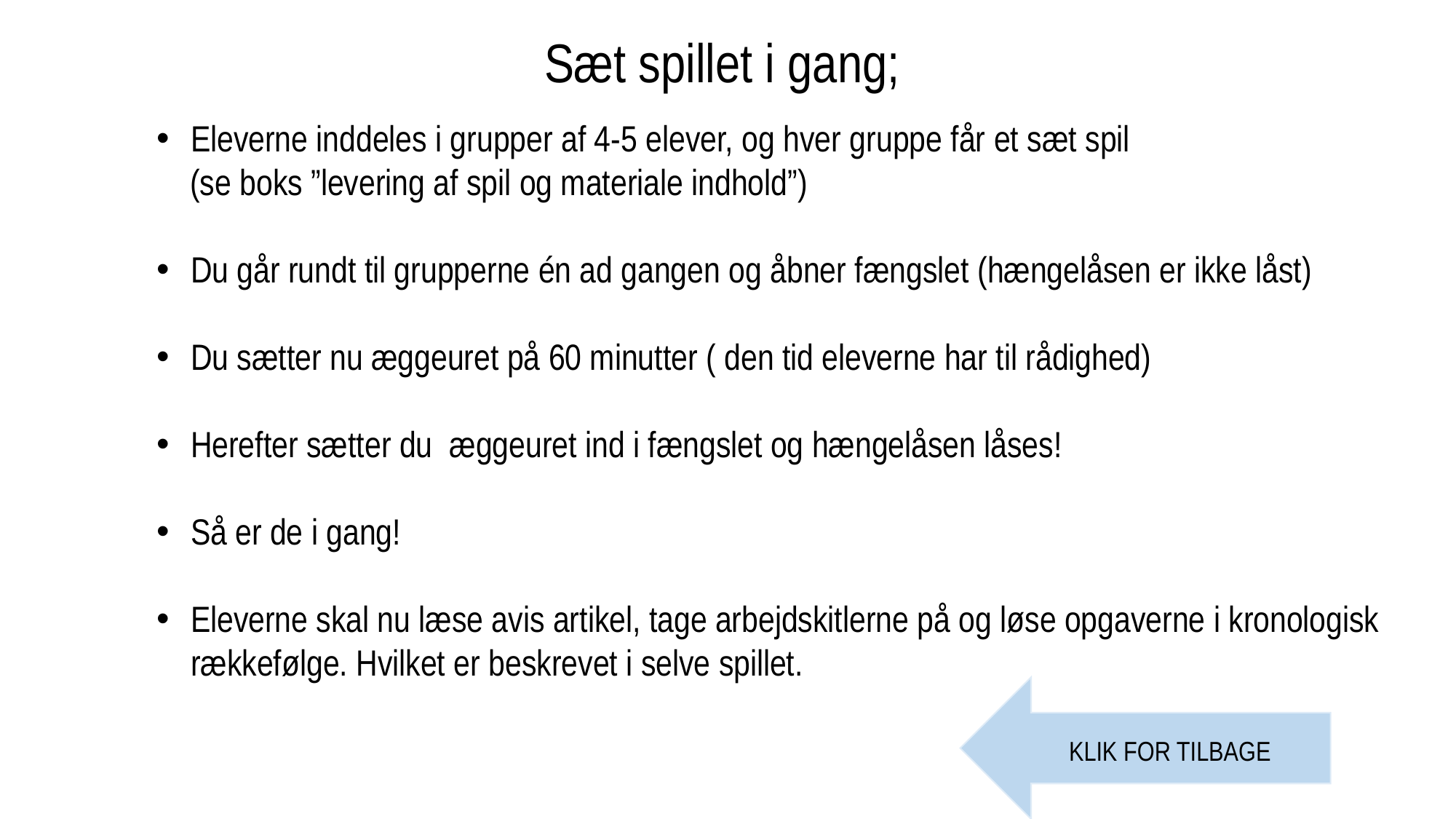

Sæt spillet i gang;

Eleverne inddeles i grupper af 4-5 elever, og hver gruppe får et sæt spil
    (se boks ”levering af spil og materiale indhold”)

Du går rundt til grupperne én ad gangen og åbner fængslet (hængelåsen er ikke låst)

Du sætter nu æggeuret på 60 minutter ( den tid eleverne har til rådighed)

Herefter sætter du  æggeuret ind i fængslet og hængelåsen låses!

Så er de i gang!

Eleverne skal nu læse avis artikel, tage arbejdskitlerne på og løse opgaverne i kronologisk rækkefølge. Hvilket er beskrevet i selve spillet.

KLIK FOR TILBAGE